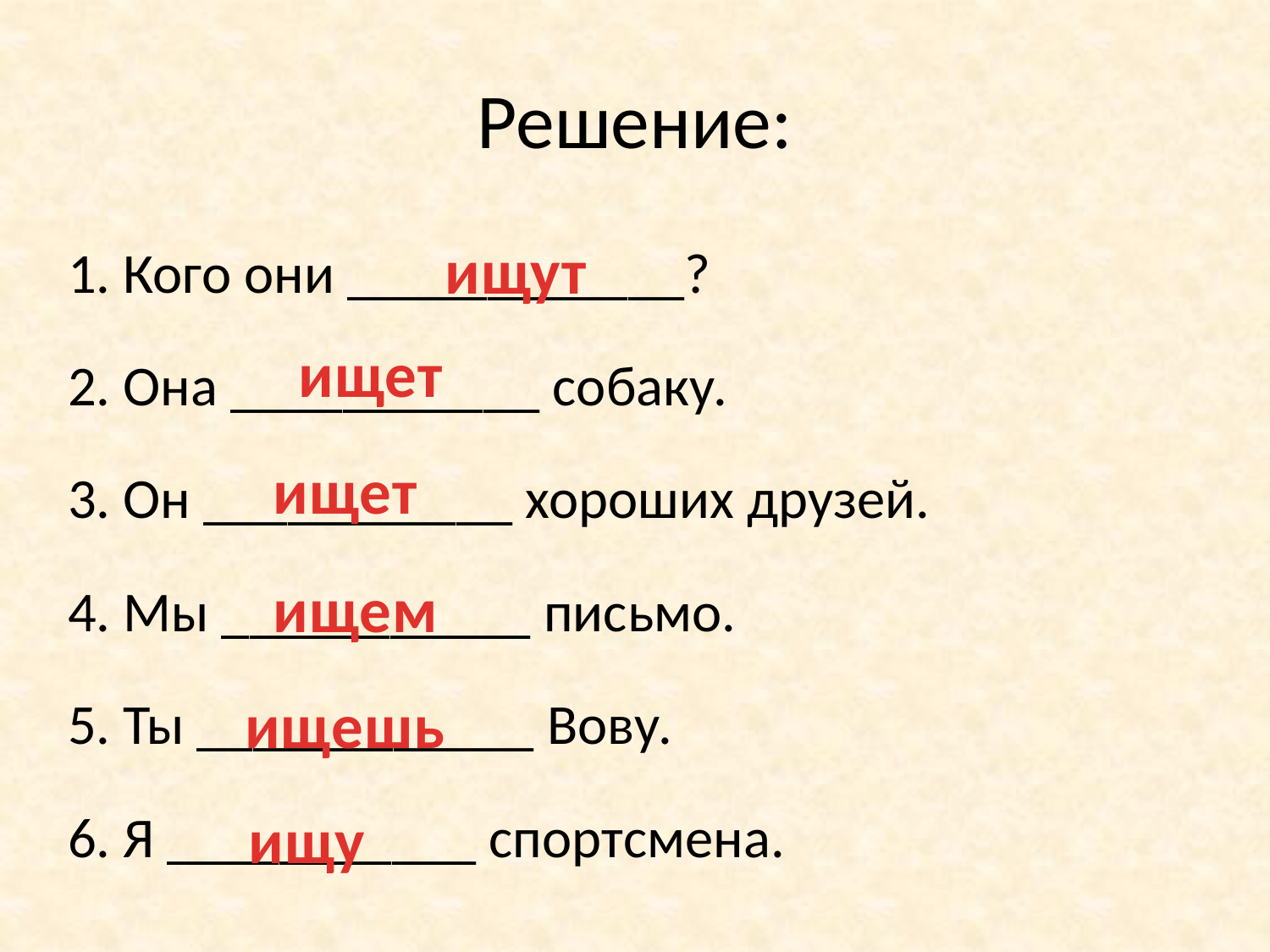

# Решение:
ищут
1. Кого они ____________?
2. Она ___________ собаку.
3. Он ___________ хороших друзей.
4. Мы ___________ письмо.
5. Ты ____________ Вову.
6. Я ___________ спортсмена.

ищет
ищет
ищем
ищешь
ищу